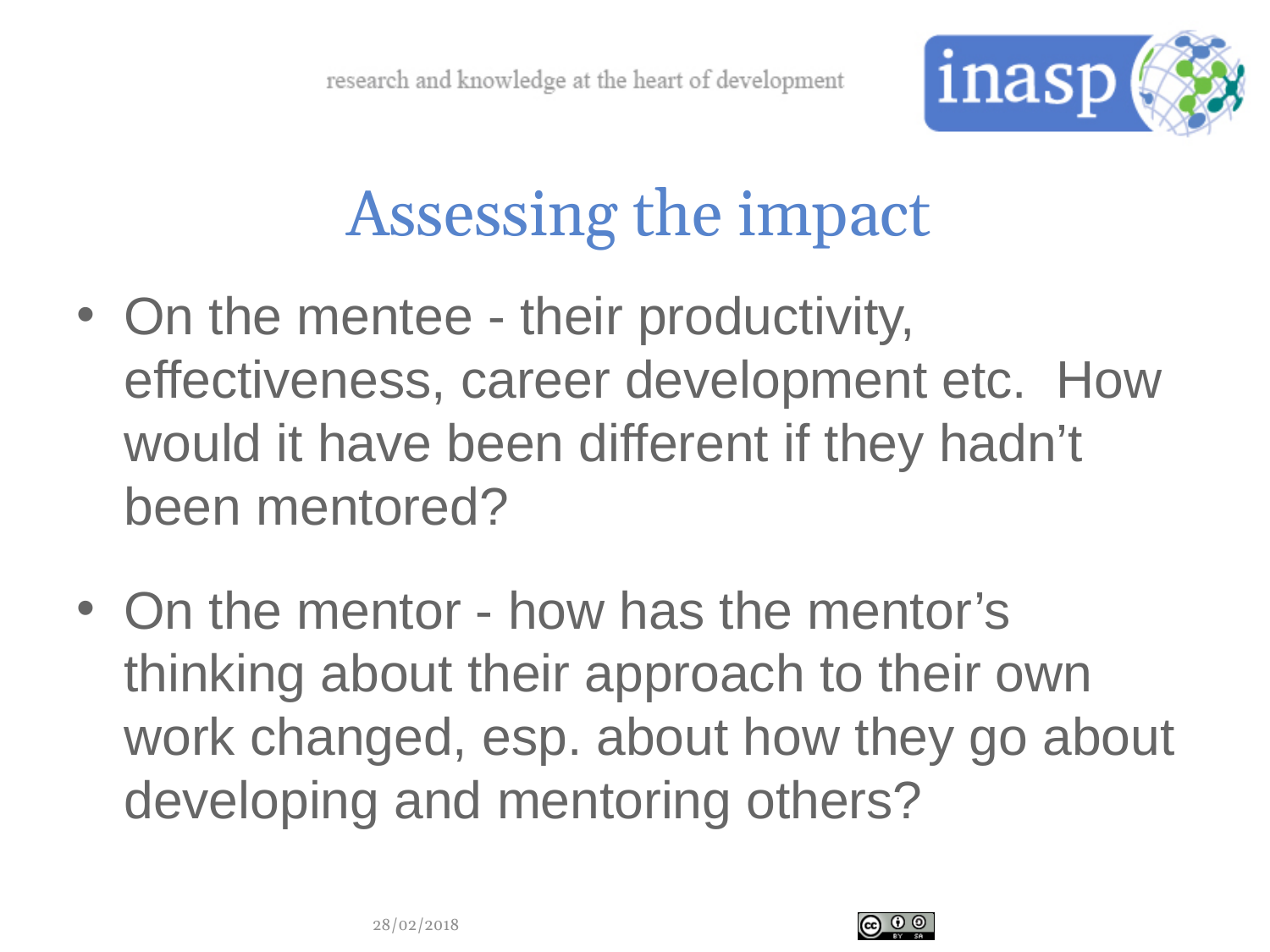

# Assessing the impact
On the mentee - their productivity, effectiveness, career development etc.  How would it have been different if they hadn’t been mentored?

On the mentor - how has the mentor’s thinking about their approach to their own work changed, esp. about how they go about developing and mentoring others?

28/02/2018